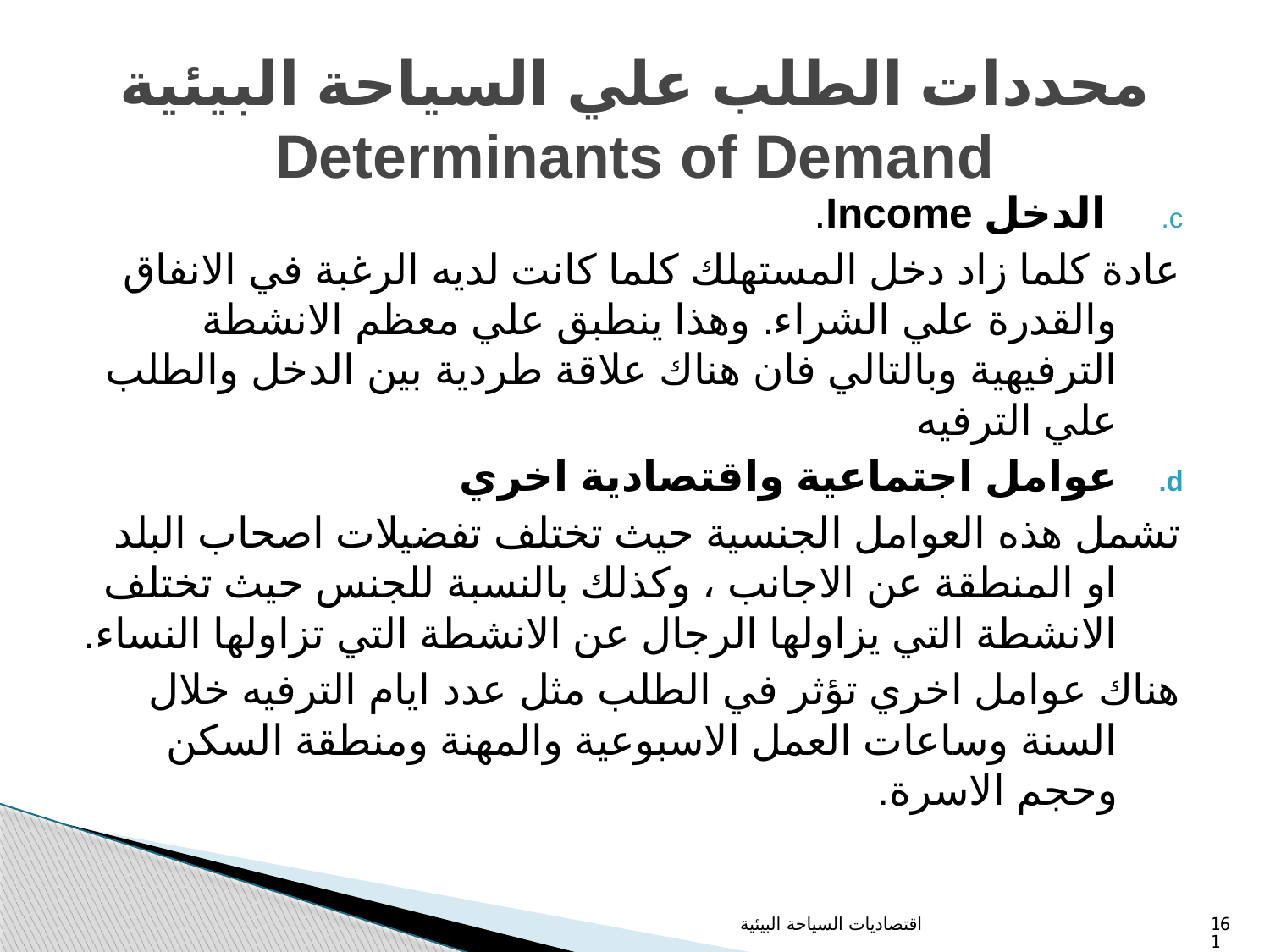

# محددات الطلب علي السياحة البيئية Determinants of Demand
 الدخل Income.
عادة كلما زاد دخل المستهلك كلما كانت لديه الرغبة في الانفاق والقدرة علي الشراء. وهذا ينطبق علي معظم الانشطة الترفيهية وبالتالي فان هناك علاقة طردية بين الدخل والطلب علي الترفيه
عوامل اجتماعية واقتصادية اخري
تشمل هذه العوامل الجنسية حيث تختلف تفضيلات اصحاب البلد او المنطقة عن الاجانب ، وكذلك بالنسبة للجنس حيث تختلف الانشطة التي يزاولها الرجال عن الانشطة التي تزاولها النساء.
هناك عوامل اخري تؤثر في الطلب مثل عدد ايام الترفيه خلال السنة وساعات العمل الاسبوعية والمهنة ومنطقة السكن وحجم الاسرة.
اقتصاديات السياحة البيئية
161